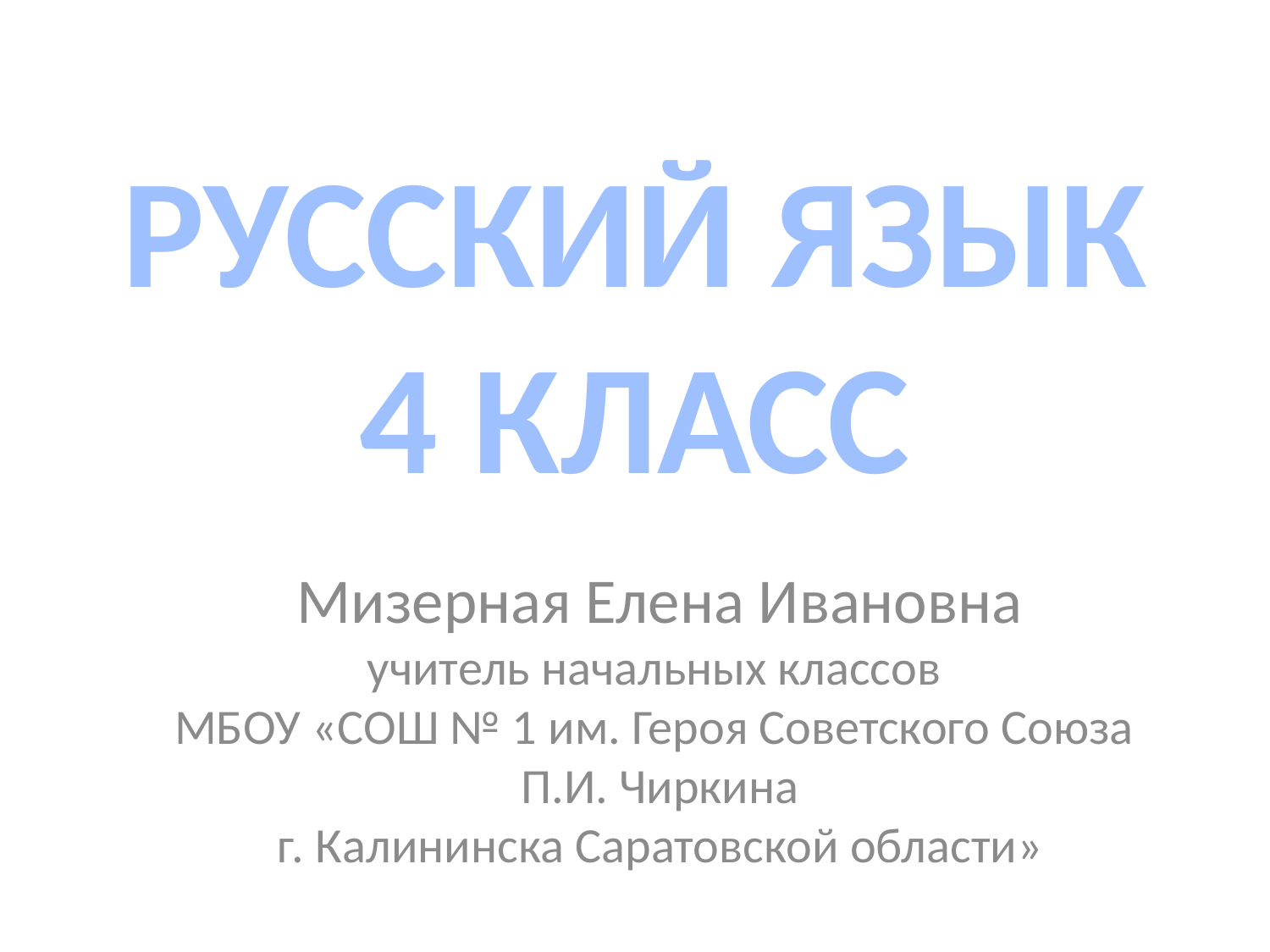

РУССКИЙ ЯЗЫК
4 КЛАСС
Мизерная Елена Ивановна
учитель начальных классов
МБОУ «СОШ № 1 им. Героя Советского Союза
П.И. Чиркина
г. Калининска Саратовской области»